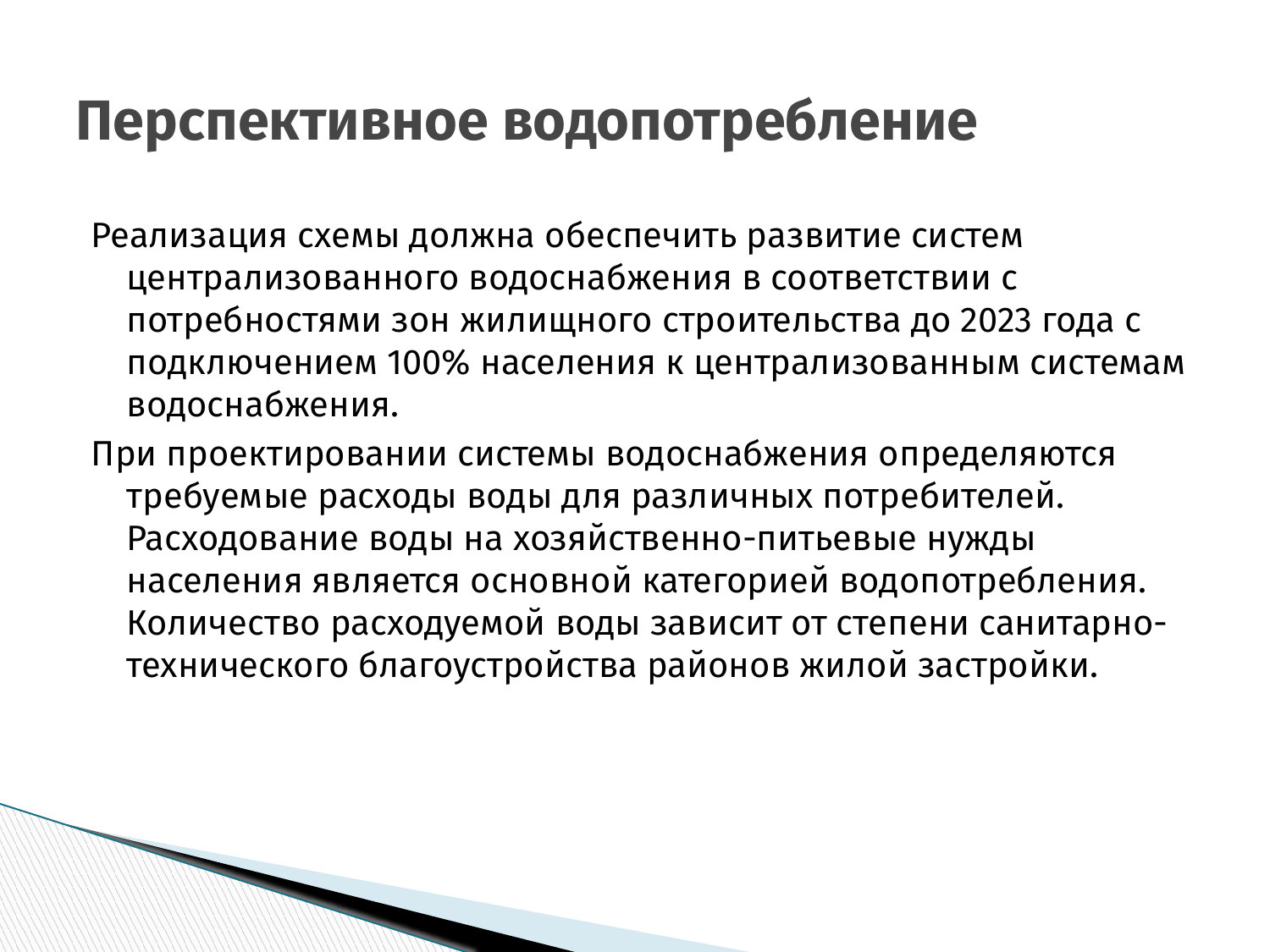

# Перспективное водопотребление
Реализация схемы должна обеспечить развитие систем централизованного водоснабжения в соответствии с потребностями зон жилищного строительства до 2023 года с подключением 100% населения к централизованным системам водоснабжения.
При проектировании системы водоснабжения определяются требуемые расходы воды для различных потребителей. Расходование воды на хозяйственно-питьевые нужды населения является основной категорией водопотребления. Количество расходуемой воды зависит от степени санитарно-технического благоустройства районов жилой застройки.